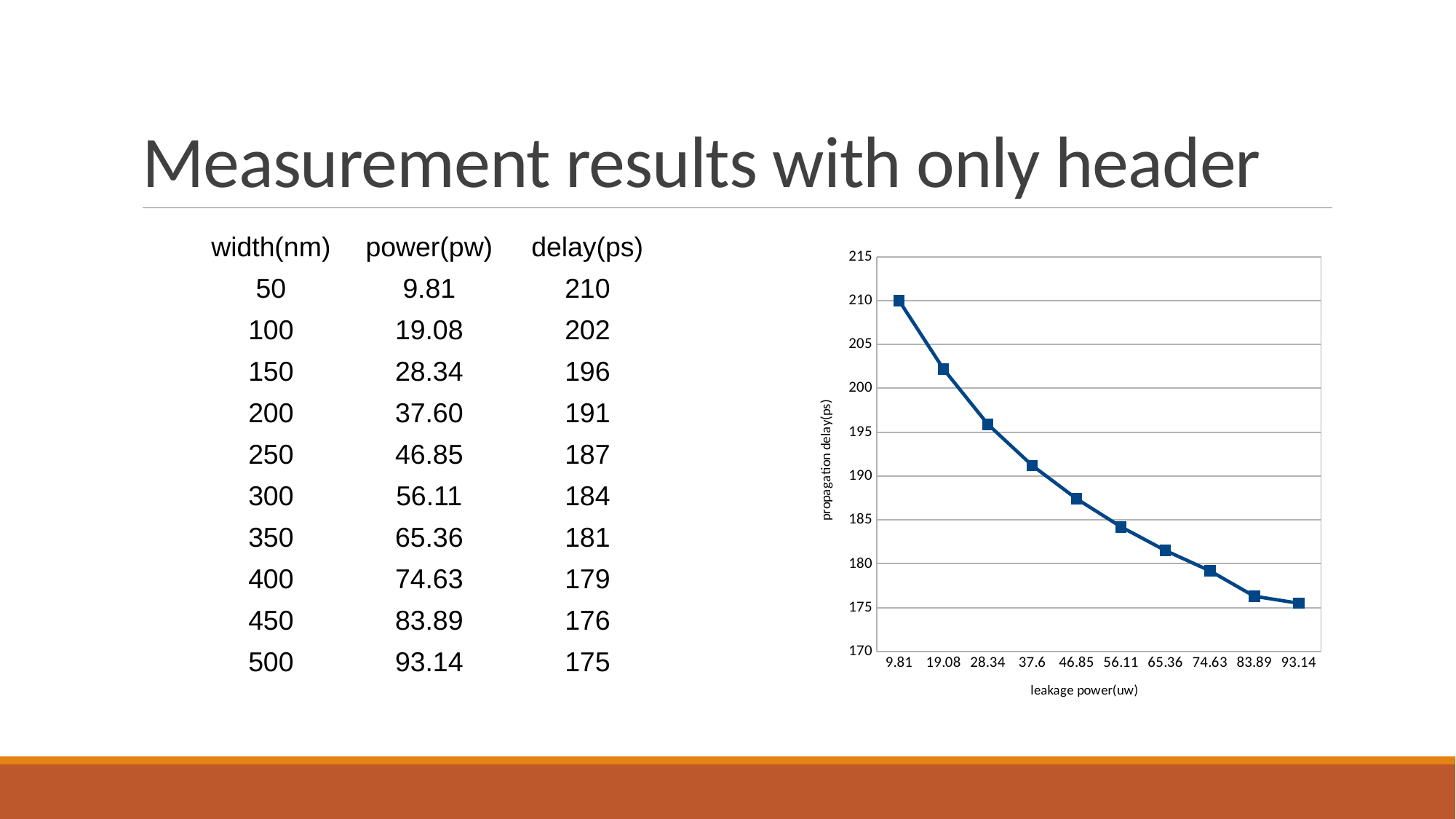

# Measurement results with only header
| width(nm) | power(pw) | delay(ps) |
| --- | --- | --- |
| 50 | 9.81 | 210 |
| 100 | 19.08 | 202 |
| 150 | 28.34 | 196 |
| 200 | 37.60 | 191 |
| 250 | 46.85 | 187 |
| 300 | 56.11 | 184 |
| 350 | 65.36 | 181 |
| 400 | 74.63 | 179 |
| 450 | 83.89 | 176 |
| 500 | 93.14 | 175 |

### Chart

| Category |  |
|---|---|
| 9.81 | 210.0 |
| 19.079999999999998 | 202.2 |
| 28.34 | 195.9 |
| 37.6 | 191.2 |
| 46.85 | 187.4 |
| 56.11 | 184.2 |
| 65.36 | 181.5 |
| 74.63 | 179.2 |
| 83.89 | 176.3 |
| 93.14 | 175.5 |